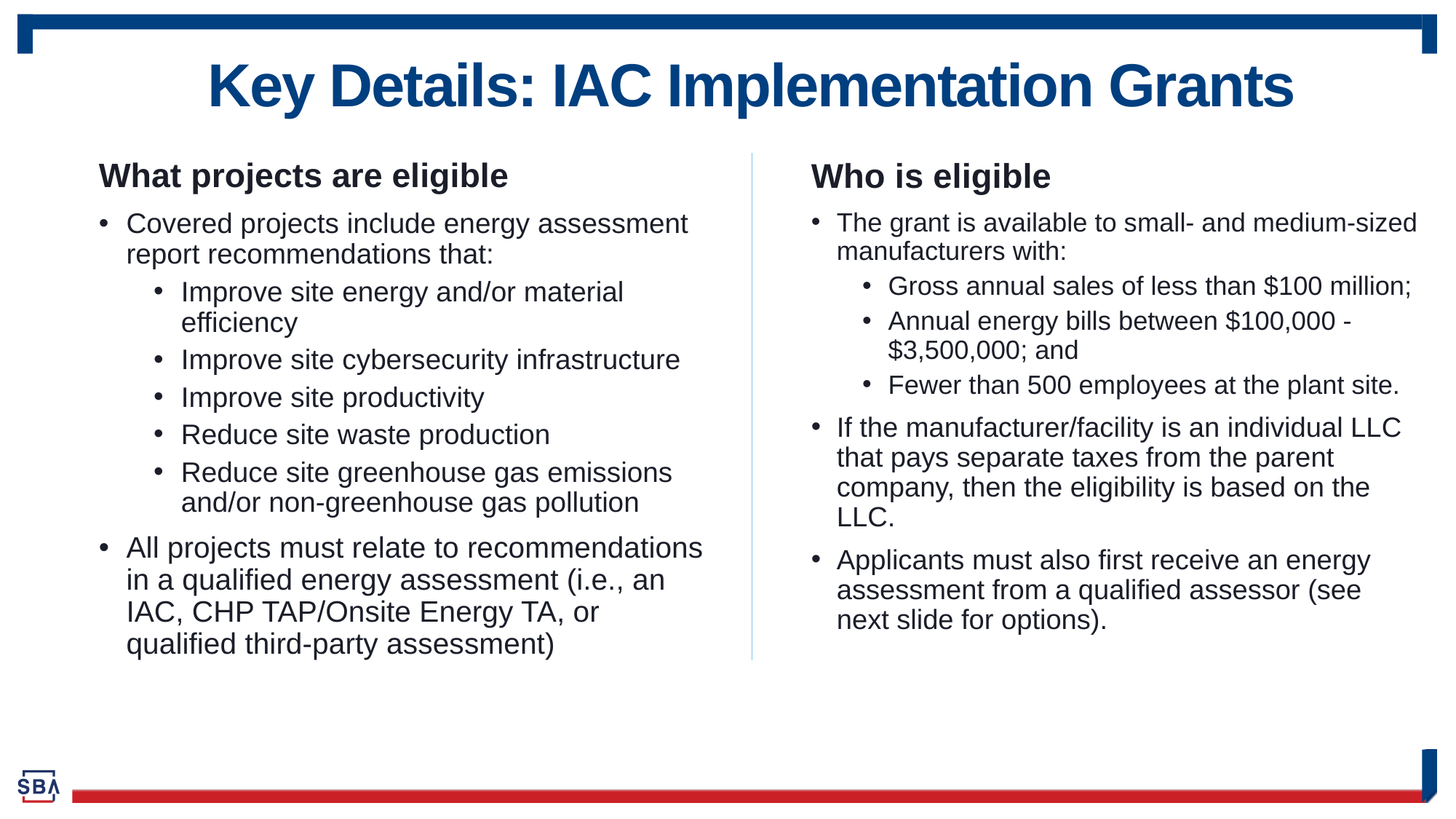

# Key Details: IAC Implementation Grants
What projects are eligible
Covered projects include energy assessment report recommendations that:
Improve site energy and/or material efficiency
Improve site cybersecurity infrastructure
Improve site productivity
Reduce site waste production
Reduce site greenhouse gas emissions and/or non-greenhouse gas pollution
All projects must relate to recommendations in a qualified energy assessment (i.e., an IAC, CHP TAP/Onsite Energy TA, or qualified third-party assessment)
Who is eligible
The grant is available to small- and medium-sized manufacturers with:
Gross annual sales of less than $100 million;
Annual energy bills between $100,000 - $3,500,000; and
Fewer than 500 employees at the plant site.
If the manufacturer/facility is an individual LLC that pays separate taxes from the parent company, then the eligibility is based on the LLC.
Applicants must also first receive an energy assessment from a qualified assessor (see next slide for options).